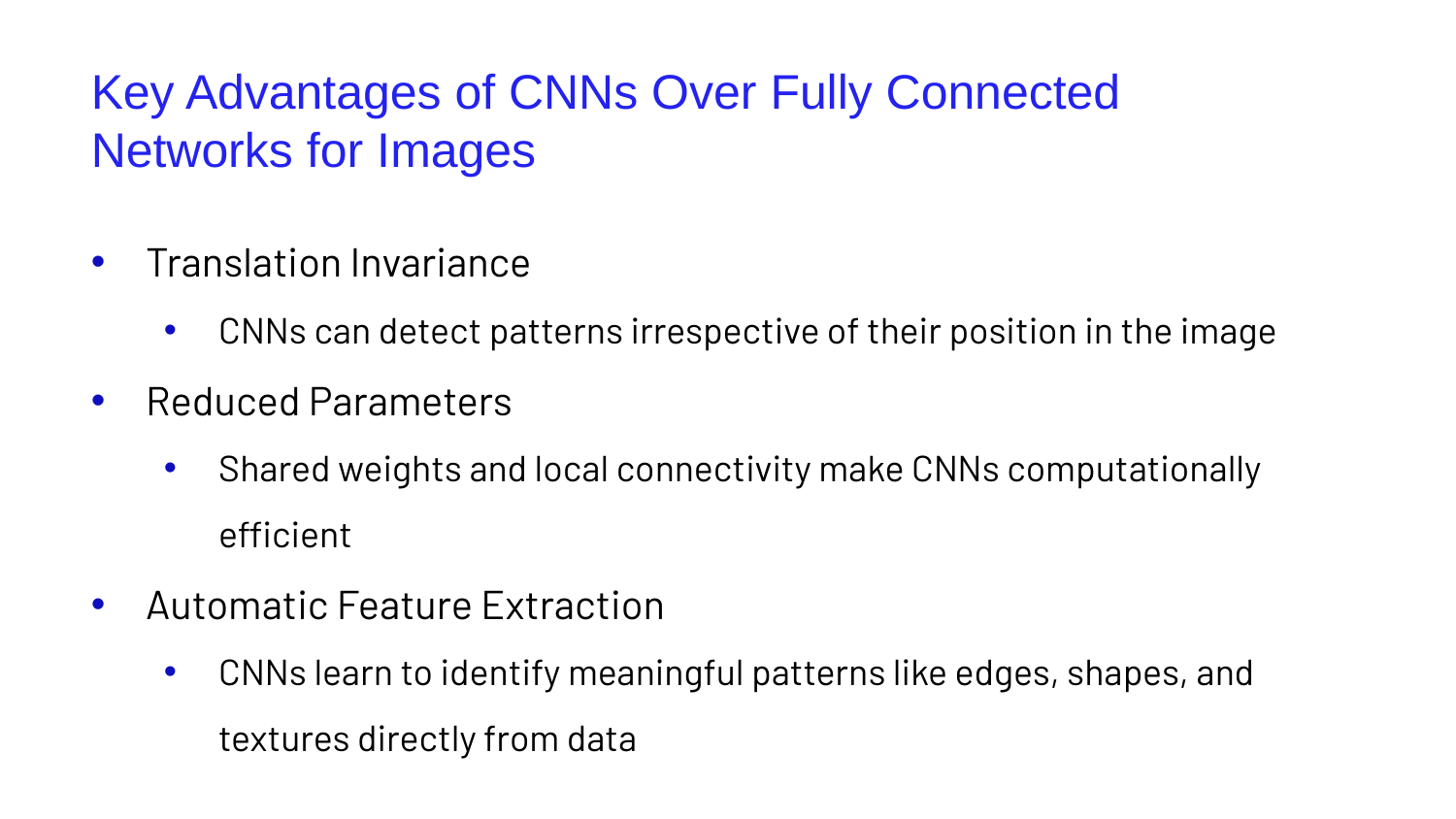

Key Advantages of CNNs Over Fully Connected Networks for Images
Translation Invariance
CNNs can detect patterns irrespective of their position in the image
Reduced Parameters
Shared weights and local connectivity make CNNs computationally efficient
Automatic Feature Extraction
CNNs learn to identify meaningful patterns like edges, shapes, and textures directly from data